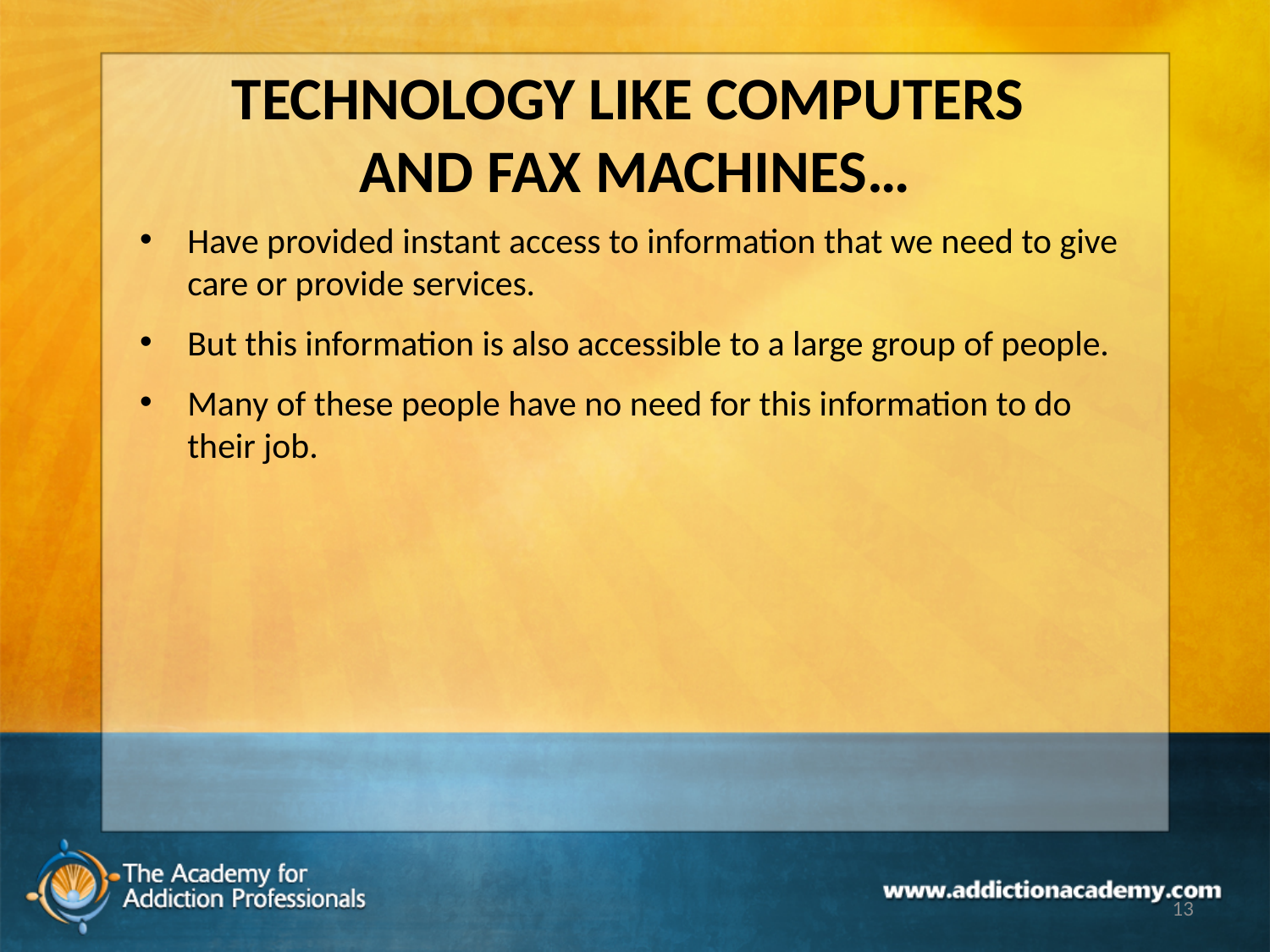

# TECHNOLOGY LIKE COMPUTERS AND FAX MACHINES…
Have provided instant access to information that we need to give care or provide services.
But this information is also accessible to a large group of people.
Many of these people have no need for this information to do their job.

13